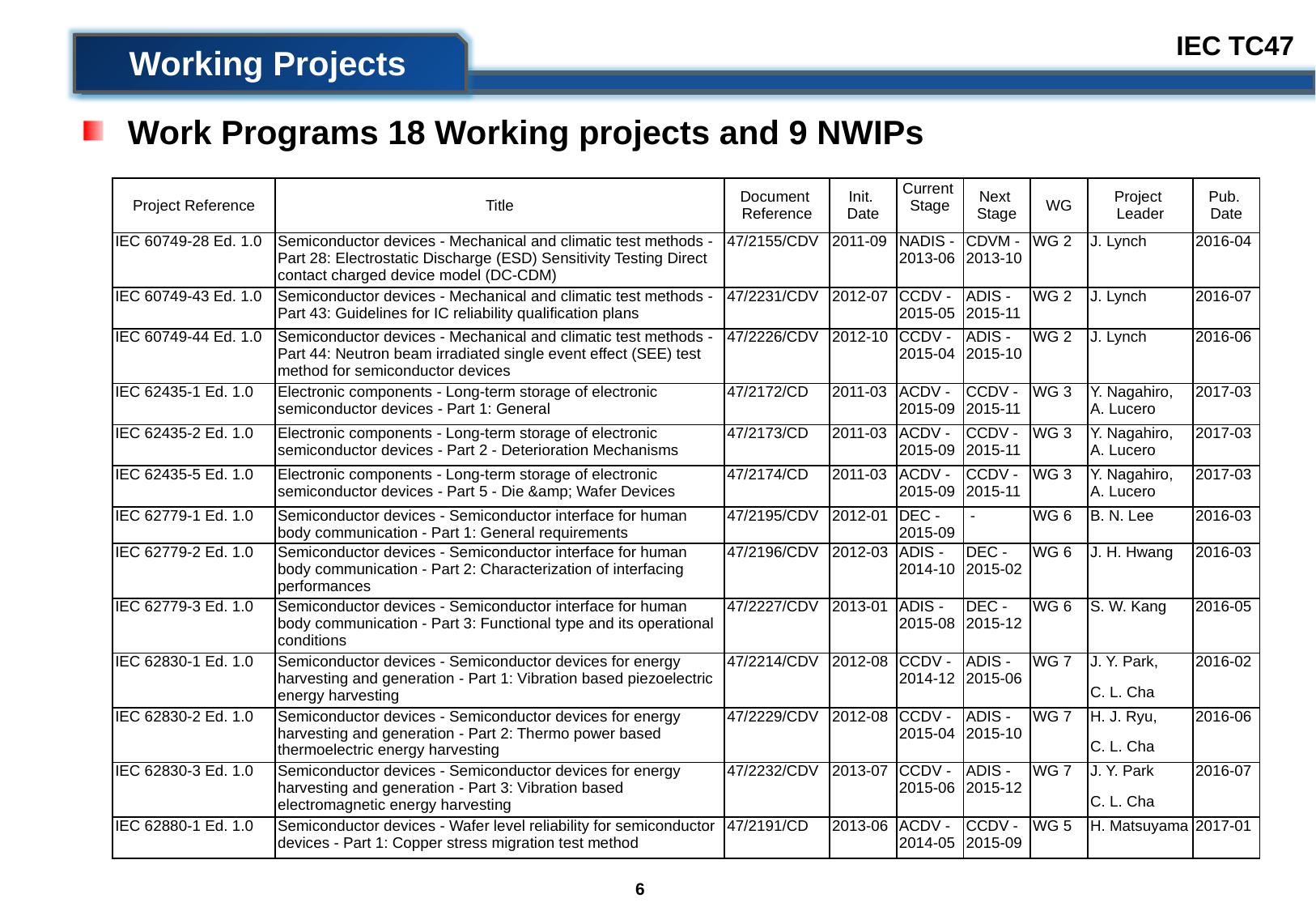

IEC TC47
Working Projects
Work Programs 18 Working projects and 9 NWIPs

| Project Reference | Title | Document Reference | Init. Date | Current Stage | Next Stage | WG | Project Leader | Pub. Date |
| --- | --- | --- | --- | --- | --- | --- | --- | --- |
| IEC 60749-28 Ed. 1.0 | Semiconductor devices - Mechanical and climatic test methods - Part 28: Electrostatic Discharge (ESD) Sensitivity Testing Direct contact charged device model (DC-CDM) | 47/2155/CDV | 2011-09 | NADIS - 2013-06 | CDVM - 2013-10 | WG 2 | J. Lynch | 2016-04 |
| IEC 60749-43 Ed. 1.0 | Semiconductor devices - Mechanical and climatic test methods - Part 43: Guidelines for IC reliability qualification plans | 47/2231/CDV | 2012-07 | CCDV - 2015-05 | ADIS - 2015-11 | WG 2 | J. Lynch | 2016-07 |
| IEC 60749-44 Ed. 1.0 | Semiconductor devices - Mechanical and climatic test methods - Part 44: Neutron beam irradiated single event effect (SEE) test method for semiconductor devices | 47/2226/CDV | 2012-10 | CCDV - 2015-04 | ADIS - 2015-10 | WG 2 | J. Lynch | 2016-06 |
| IEC 62435-1 Ed. 1.0 | Electronic components - Long-term storage of electronic semiconductor devices - Part 1: General | 47/2172/CD | 2011-03 | ACDV - 2015-09 | CCDV - 2015-11 | WG 3 | Y. Nagahiro, A. Lucero | 2017-03 |
| IEC 62435-2 Ed. 1.0 | Electronic components - Long-term storage of electronic semiconductor devices - Part 2 - Deterioration Mechanisms | 47/2173/CD | 2011-03 | ACDV - 2015-09 | CCDV - 2015-11 | WG 3 | Y. Nagahiro, A. Lucero | 2017-03 |
| IEC 62435-5 Ed. 1.0 | Electronic components - Long-term storage of electronic semiconductor devices - Part 5 - Die &amp; Wafer Devices | 47/2174/CD | 2011-03 | ACDV - 2015-09 | CCDV - 2015-11 | WG 3 | Y. Nagahiro, A. Lucero | 2017-03 |
| IEC 62779-1 Ed. 1.0 | Semiconductor devices - Semiconductor interface for human body communication - Part 1: General requirements | 47/2195/CDV | 2012-01 | DEC - 2015-09 | - | WG 6 | B. N. Lee | 2016-03 |
| IEC 62779-2 Ed. 1.0 | Semiconductor devices - Semiconductor interface for human body communication - Part 2: Characterization of interfacing performances | 47/2196/CDV | 2012-03 | ADIS - 2014-10 | DEC - 2015-02 | WG 6 | J. H. Hwang | 2016-03 |
| IEC 62779-3 Ed. 1.0 | Semiconductor devices - Semiconductor interface for human body communication - Part 3: Functional type and its operational conditions | 47/2227/CDV | 2013-01 | ADIS - 2015-08 | DEC - 2015-12 | WG 6 | S. W. Kang | 2016-05 |
| IEC 62830-1 Ed. 1.0 | Semiconductor devices - Semiconductor devices for energy harvesting and generation - Part 1: Vibration based piezoelectric energy harvesting | 47/2214/CDV | 2012-08 | CCDV - 2014-12 | ADIS - 2015-06 | WG 7 | J. Y. Park, C. L. Cha | 2016-02 |
| IEC 62830-2 Ed. 1.0 | Semiconductor devices - Semiconductor devices for energy harvesting and generation - Part 2: Thermo power based thermoelectric energy harvesting | 47/2229/CDV | 2012-08 | CCDV - 2015-04 | ADIS - 2015-10 | WG 7 | H. J. Ryu, C. L. Cha | 2016-06 |
| IEC 62830-3 Ed. 1.0 | Semiconductor devices - Semiconductor devices for energy harvesting and generation - Part 3: Vibration based electromagnetic energy harvesting | 47/2232/CDV | 2013-07 | CCDV - 2015-06 | ADIS - 2015-12 | WG 7 | J. Y. Park C. L. Cha | 2016-07 |
| IEC 62880-1 Ed. 1.0 | Semiconductor devices - Wafer level reliability for semiconductor devices - Part 1: Copper stress migration test method | 47/2191/CD | 2013-06 | ACDV - 2014-05 | CCDV - 2015-09 | WG 5 | H. Matsuyama | 2017-01 |